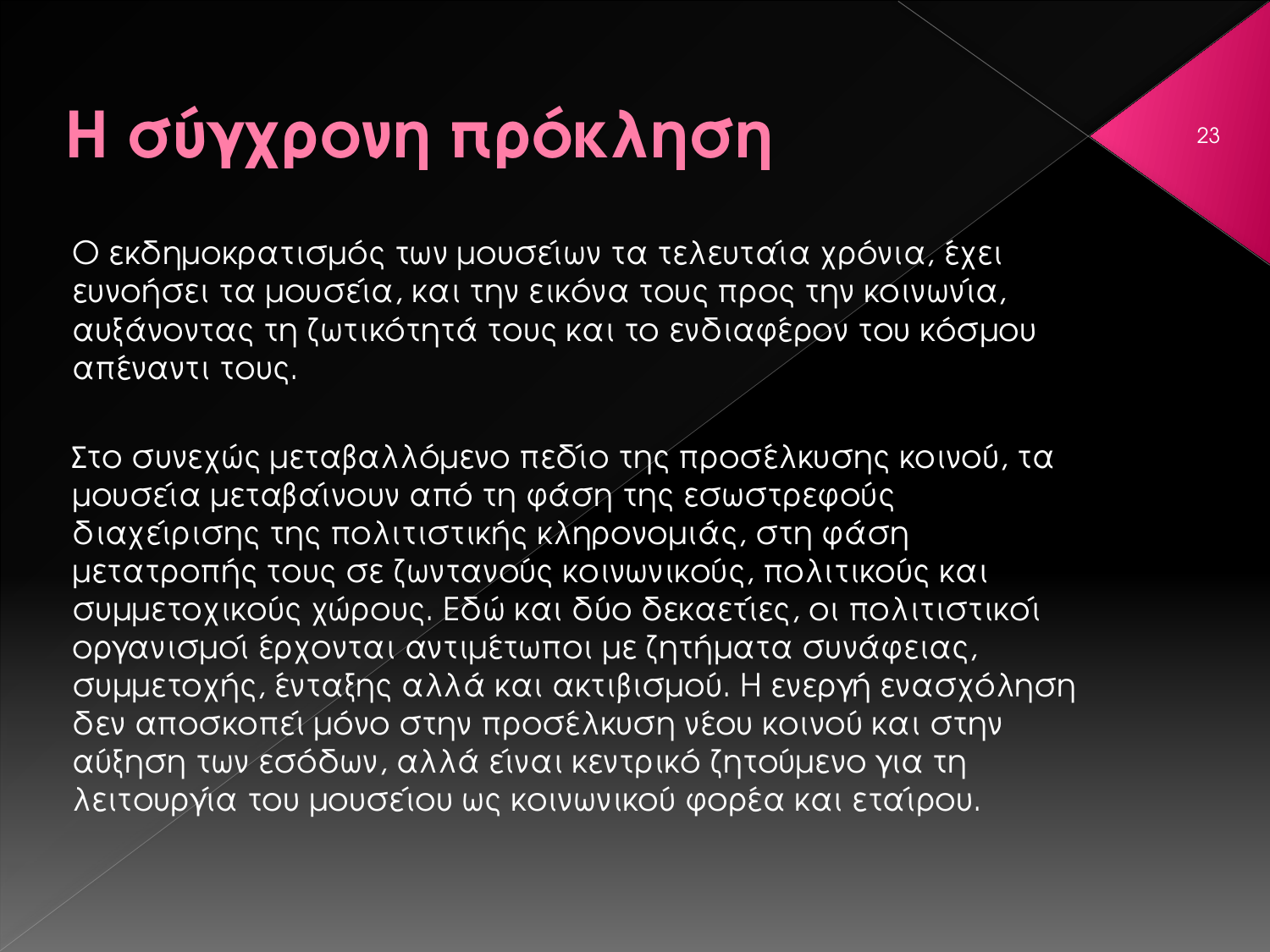

# Η σύγχρονη πρόκληση
23
Ο εκδημοκρατισμός των μουσείων τα τελευταία χρόνια, έχει ευνοήσει τα μουσεία, και την εικόνα τους προς την κοινωνία, αυξάνοντας τη ζωτικότητά τους και το ενδιαφέρον του κόσμου απέναντι τους.

Στο συνεχώς μεταβαλλόμενο πεδίο της προσέλκυσης κοινού, τα μουσεία μεταβαίνουν από τη φάση της εσωστρεφούς διαχείρισης της πολιτιστικής κληρονομιάς, στη φάση μετατροπής τους σε ζωντανούς κοινωνικούς, πολιτικούς και συμμετοχικούς χώρους. Εδώ και δύο δεκαετίες, οι πολιτιστικοί οργανισμοί έρχονται αντιμέτωποι με ζητήματα συνάφειας, συμμετοχής, ένταξης αλλά και ακτιβισμού. Η ενεργή ενασχόληση δεν αποσκοπεί μόνο στην προσέλκυση νέου κοινού και στην αύξηση των εσόδων, αλλά είναι κεντρικό ζητούμενο για τη λειτουργία του μουσείου ως κοινωνικού φορέα και εταίρου.